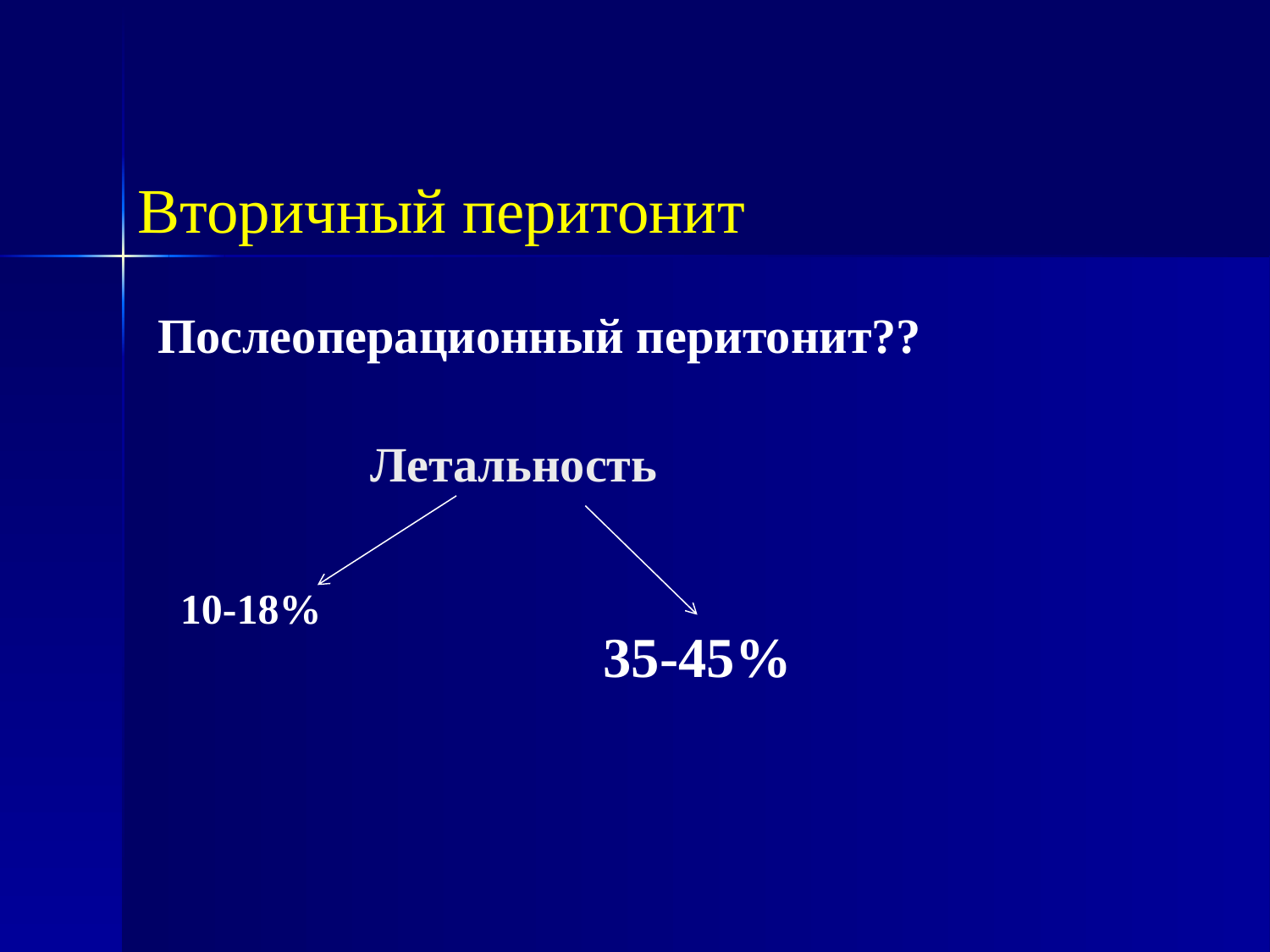

Вторичный перитонит
Послеоперационный перитонит??
Летальность
10-18%
35-45%